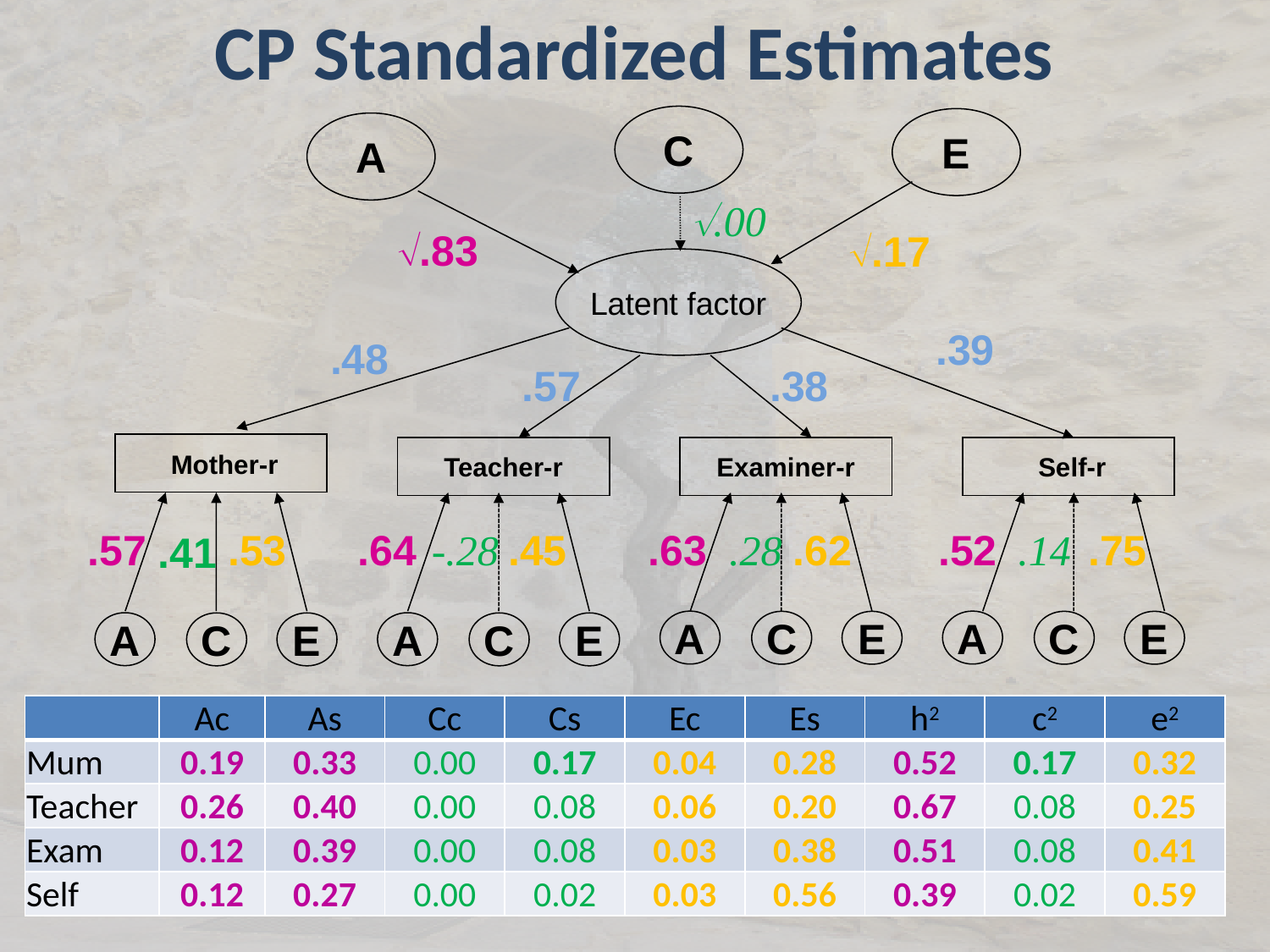

# CP Standardized Estimates
C
E
A

√.00

√.83
√.17
Latent factor
.39
.48

.57
.38

 Mother-r
Teacher-r
Examiner-r
 Self-r

.57
.53
.64
.45
.63
.62
.52
.75
-.28
.28
.14
.41
A
A
C
E
C
E
A
A
C
E
C
E
|  | Ac | As | Cc | Cs | Ec | Es | h2 | c2 | e2 |
| --- | --- | --- | --- | --- | --- | --- | --- | --- | --- |
| Mum | 0.19 | 0.33 | 0.00 | 0.17 | 0.04 | 0.28 | 0.52 | 0.17 | 0.32 |
| Teacher | 0.26 | 0.40 | 0.00 | 0.08 | 0.06 | 0.20 | 0.67 | 0.08 | 0.25 |
| Exam | 0.12 | 0.39 | 0.00 | 0.08 | 0.03 | 0.38 | 0.51 | 0.08 | 0.41 |
| Self | 0.12 | 0.27 | 0.00 | 0.02 | 0.03 | 0.56 | 0.39 | 0.02 | 0.59 |